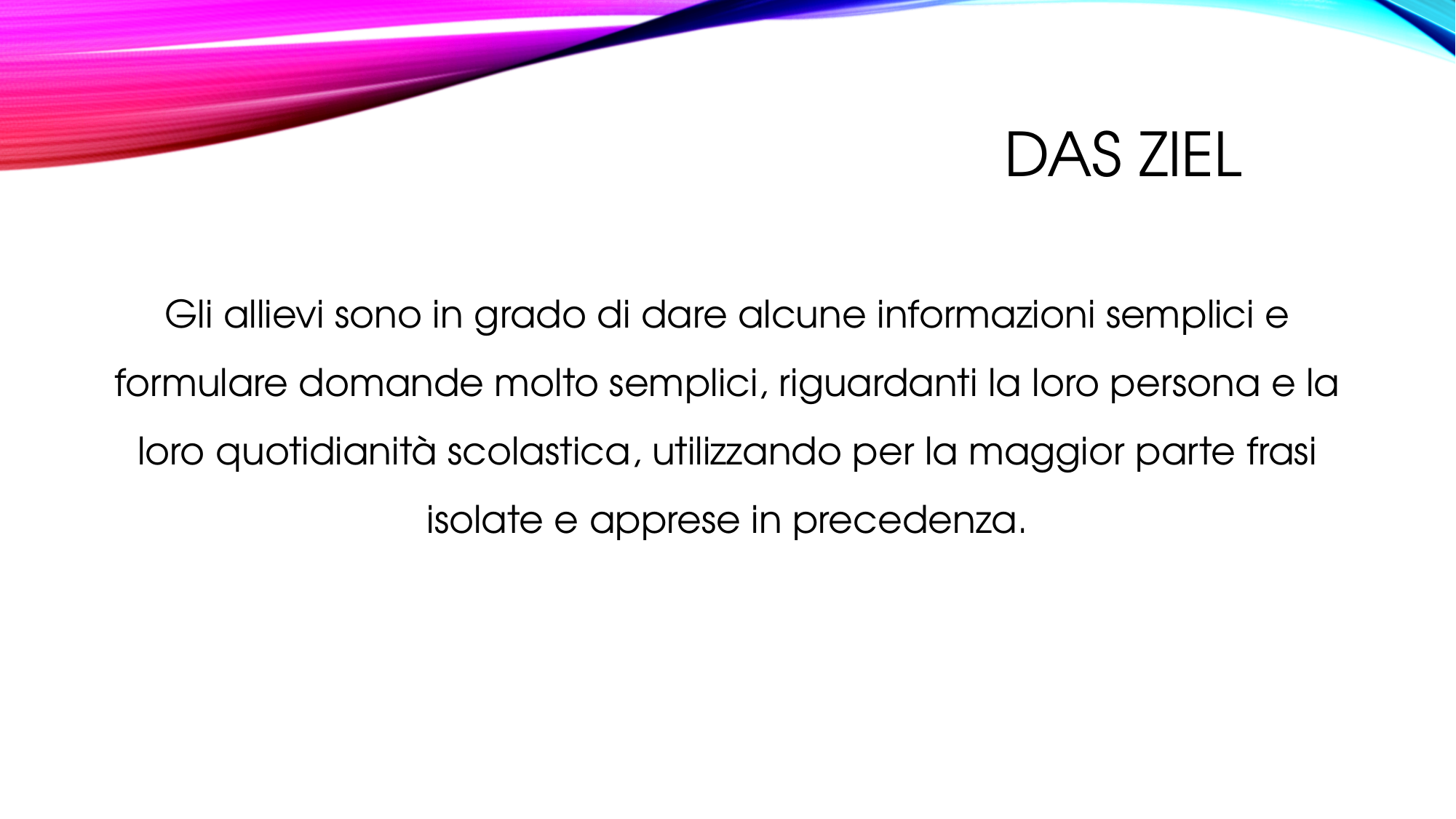

# Das ziel
Gli allievi sono in grado di dare alcune informazioni semplici e formulare domande molto semplici, riguardanti la loro persona e la loro quotidianità scolastica, utilizzando per la maggior parte frasi isolate e apprese in precedenza.